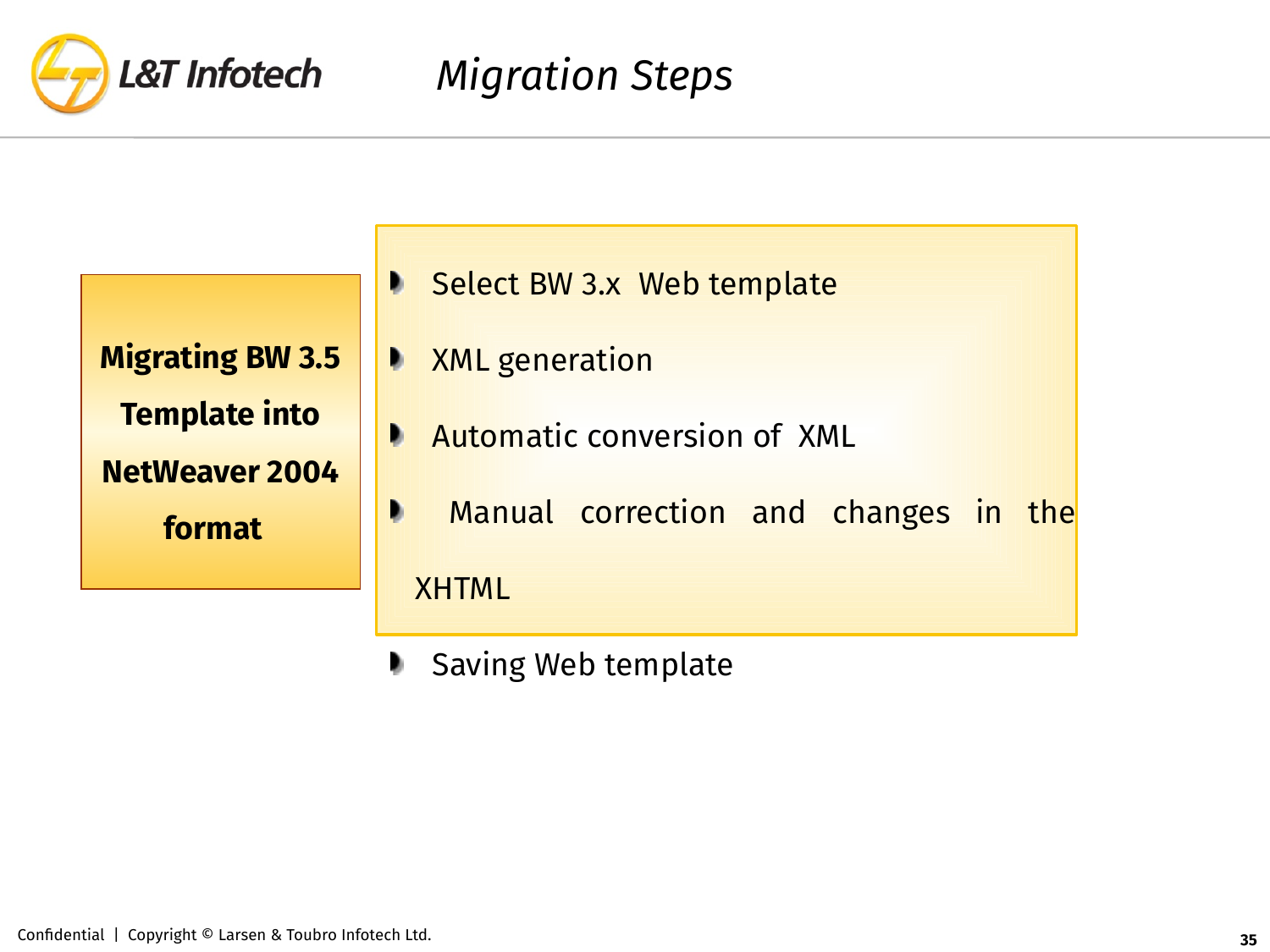

# Migration Steps
  Select BW 3.x  Web template
  XML generation
  Automatic conversion of  XML
  Manual correction and changes in the XHTML
  Saving Web template
Migrating BW 3.5 Template into NetWeaver 2004 format
Confidential  |  Copyright © Larsen & Toubro Infotech Ltd.
35